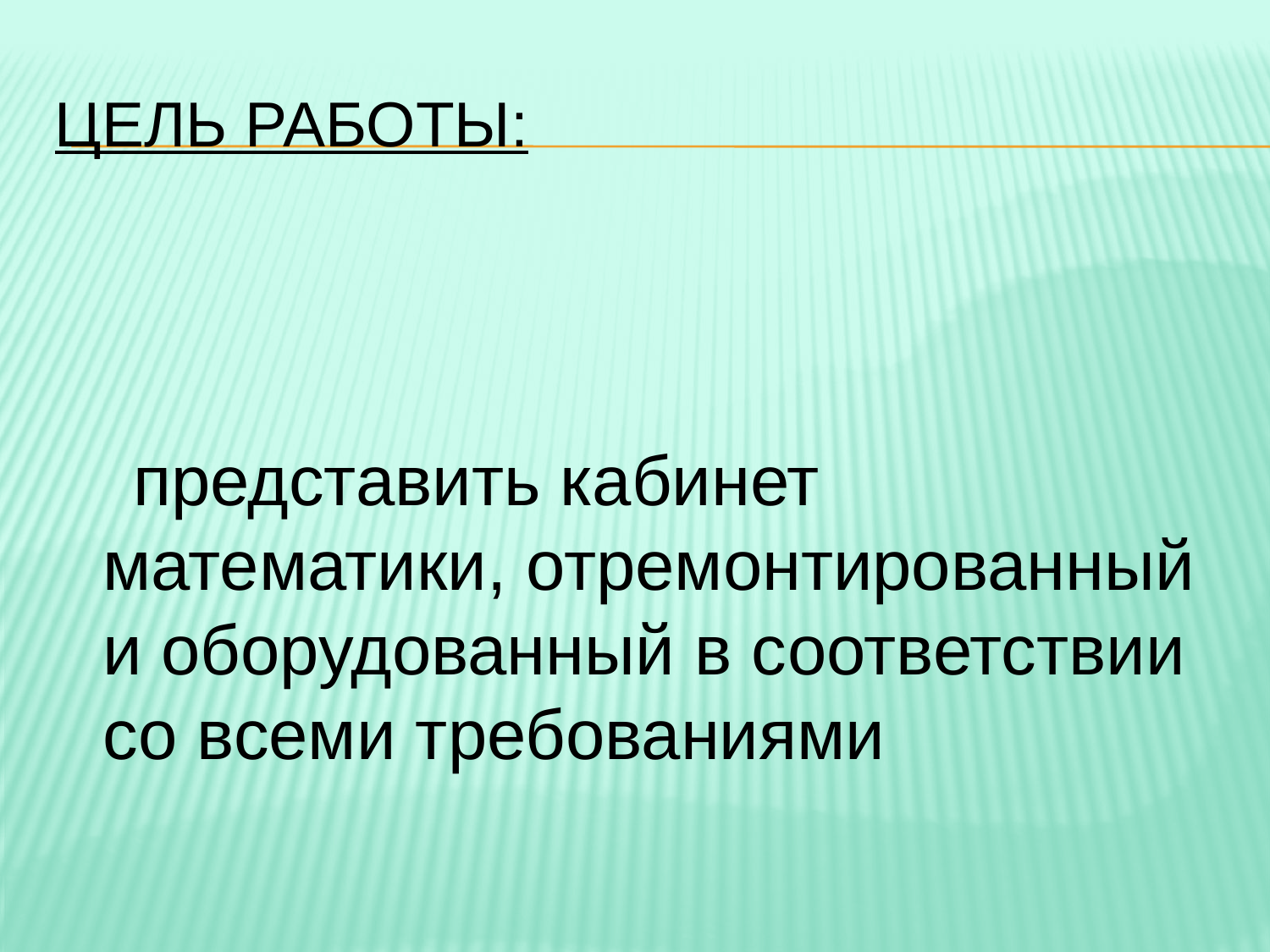

# Цель работы:

     представить кабинет математики, отремонтированный и оборудованный в соответствии со всеми требованиями